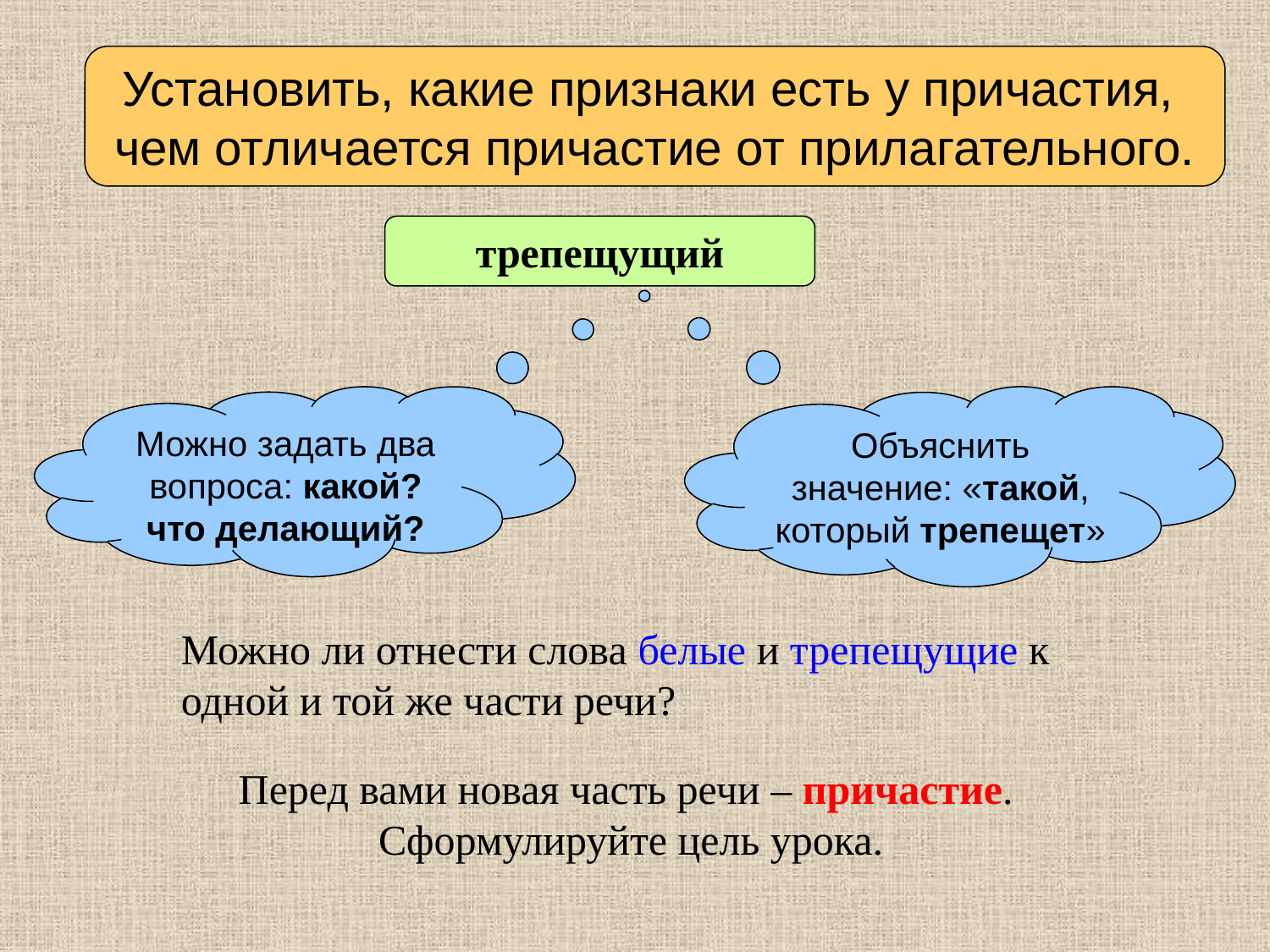

Установить, какие признаки есть у причастия,
чем отличается причастие от прилагательного.
трепещущий
Можно задать два вопроса: какой? что делающий?
Объяснить значение: «такой, который трепещет»
Можно ли отнести слова белые и трепещущие к одной и той же части речи?
Перед вами новая часть речи – причастие.
Сформулируйте цель урока.